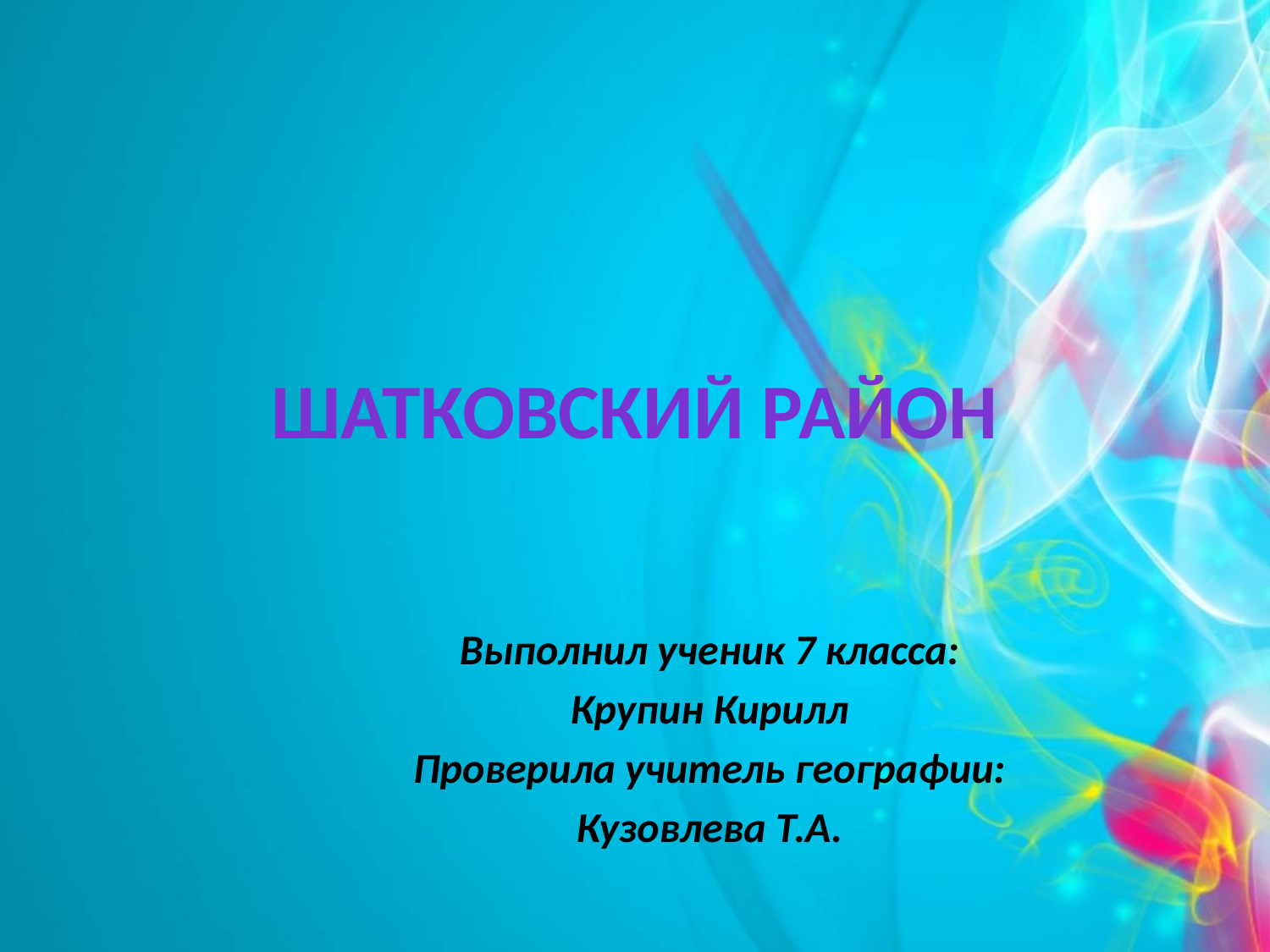

# Шатковский район
Выполнил ученик 7 класса:
Крупин Кирилл
Проверила учитель географии:
Кузовлева Т.А.